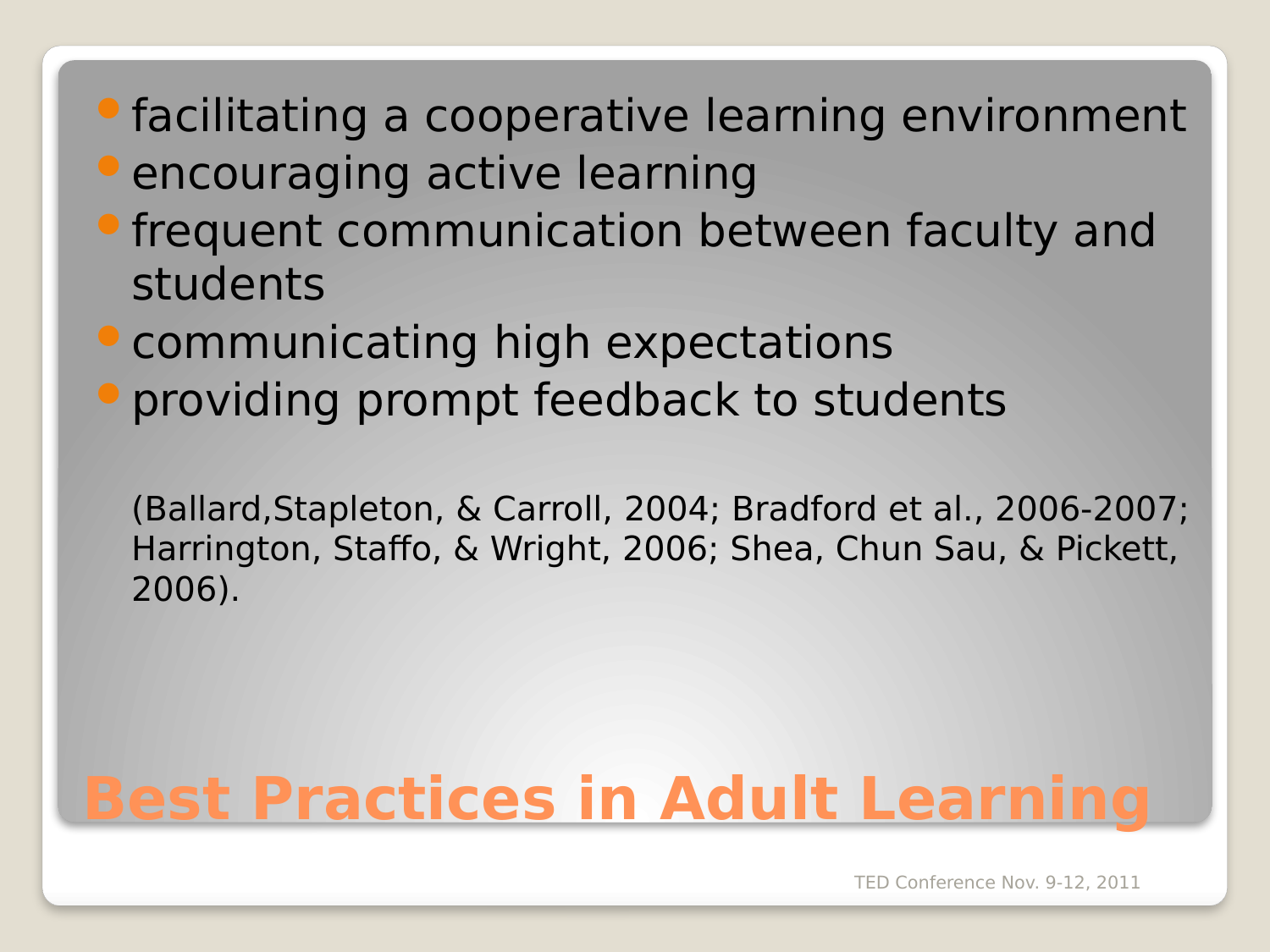

facilitating a cooperative learning environment
encouraging active learning
frequent communication between faculty and students
communicating high expectations
providing prompt feedback to students

	(Ballard,Stapleton, & Carroll, 2004; Bradford et al., 2006-2007; Harrington, Staffo, & Wright, 2006; Shea, Chun Sau, & Pickett, 2006).

# Best Practices in Adult Learning
TED Conference Nov. 9-12, 2011